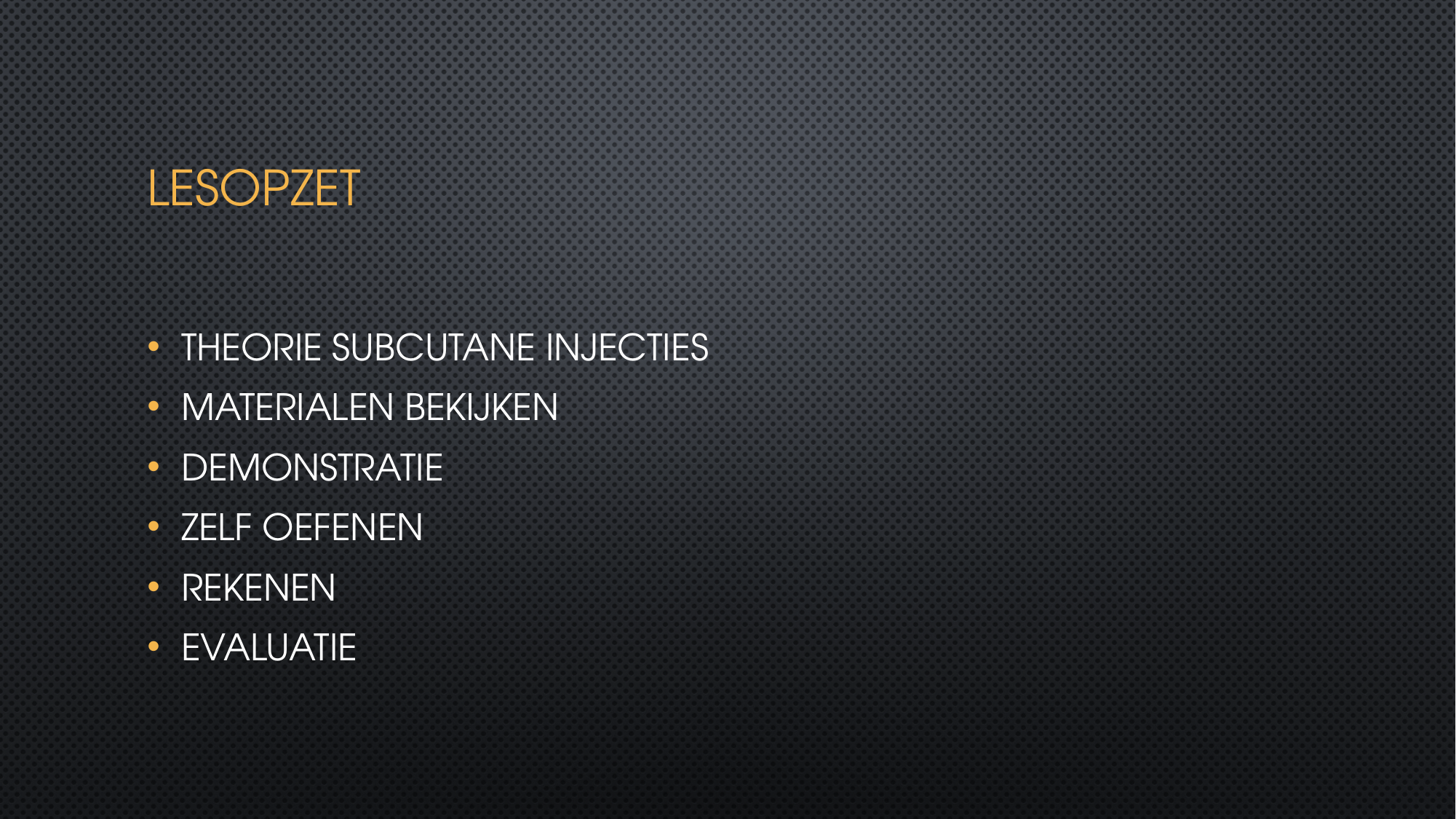

# lesopzet
Theorie subcutane injecties
Materialen bekijken
Demonstratie
Zelf oefenen
rekenen
evaluatie